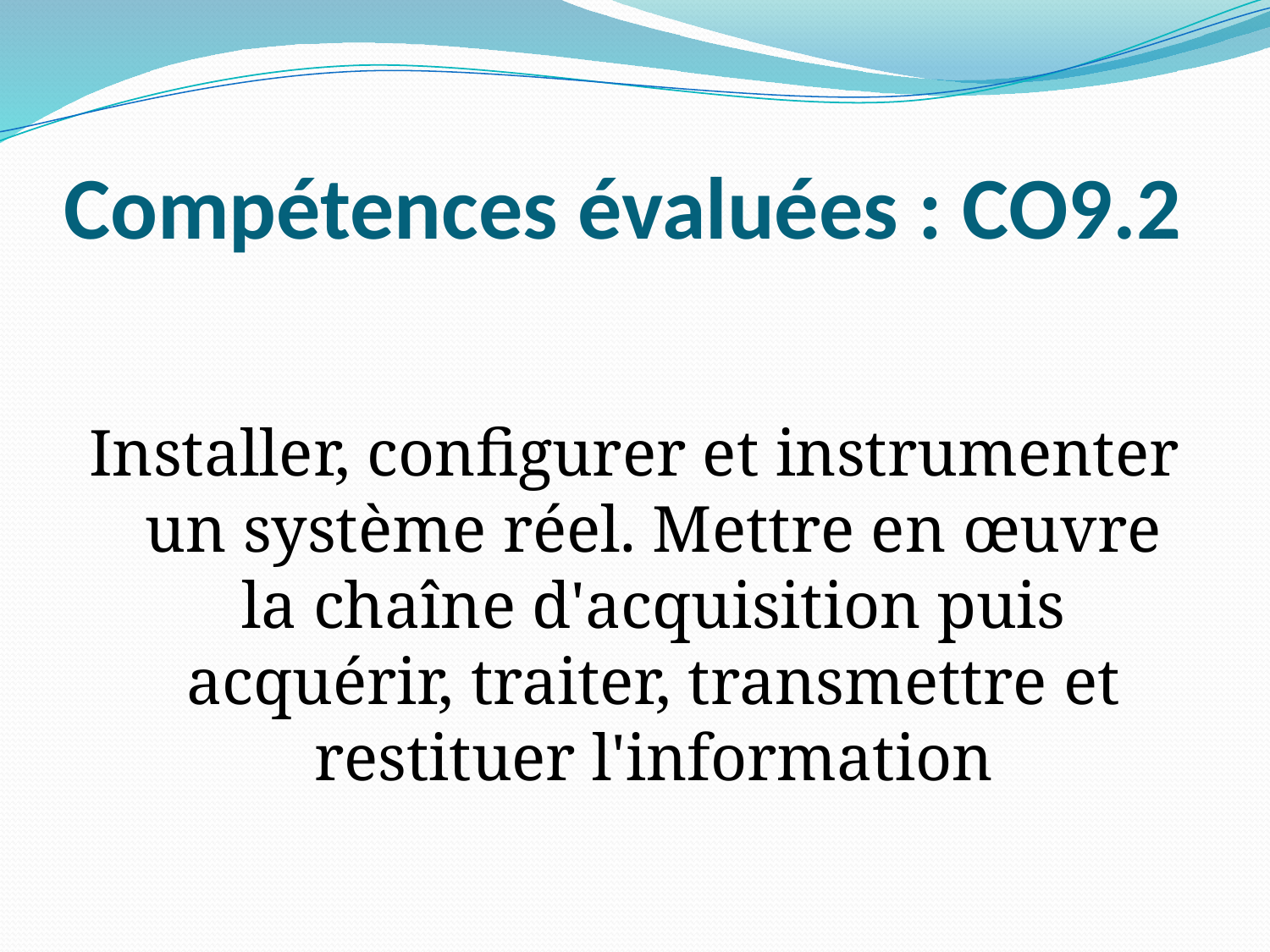

# Compétences évaluées : CO9.2
Installer, configurer et instrumenter un système réel. Mettre en œuvre la chaîne d'acquisition puis acquérir, traiter, transmettre et restituer l'information